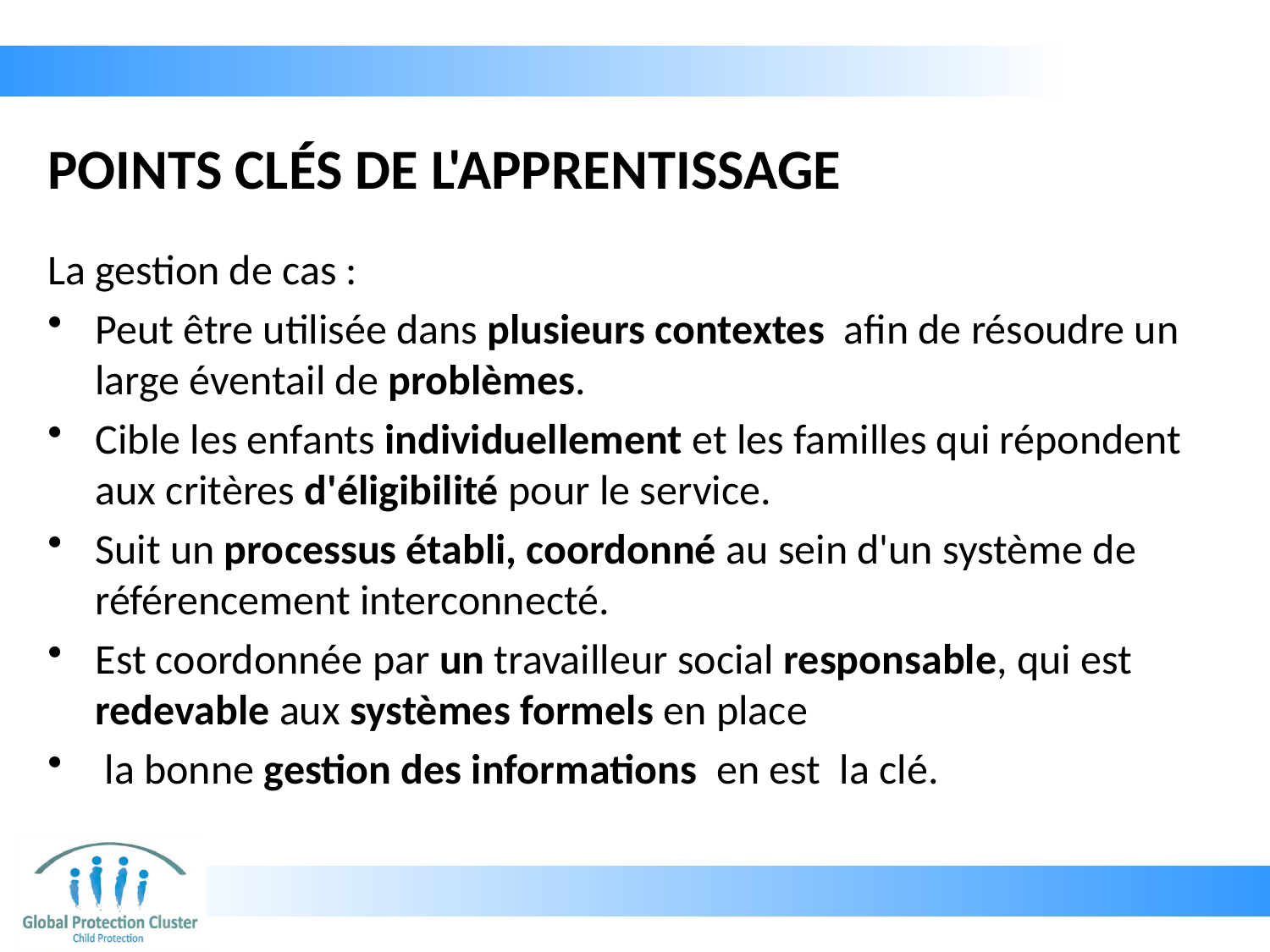

# POINTS CLÉS DE L'APPRENTISSAGE
La gestion de cas :
Peut être utilisée dans plusieurs contextes  afin de résoudre un large éventail de problèmes.
Cible les enfants individuellement et les familles qui répondent aux critères d'éligibilité pour le service.
Suit un processus établi, coordonné au sein d'un système de référencement interconnecté.
Est coordonnée par un travailleur social responsable, qui est redevable aux systèmes formels en place
 la bonne gestion des informations  en est  la clé.